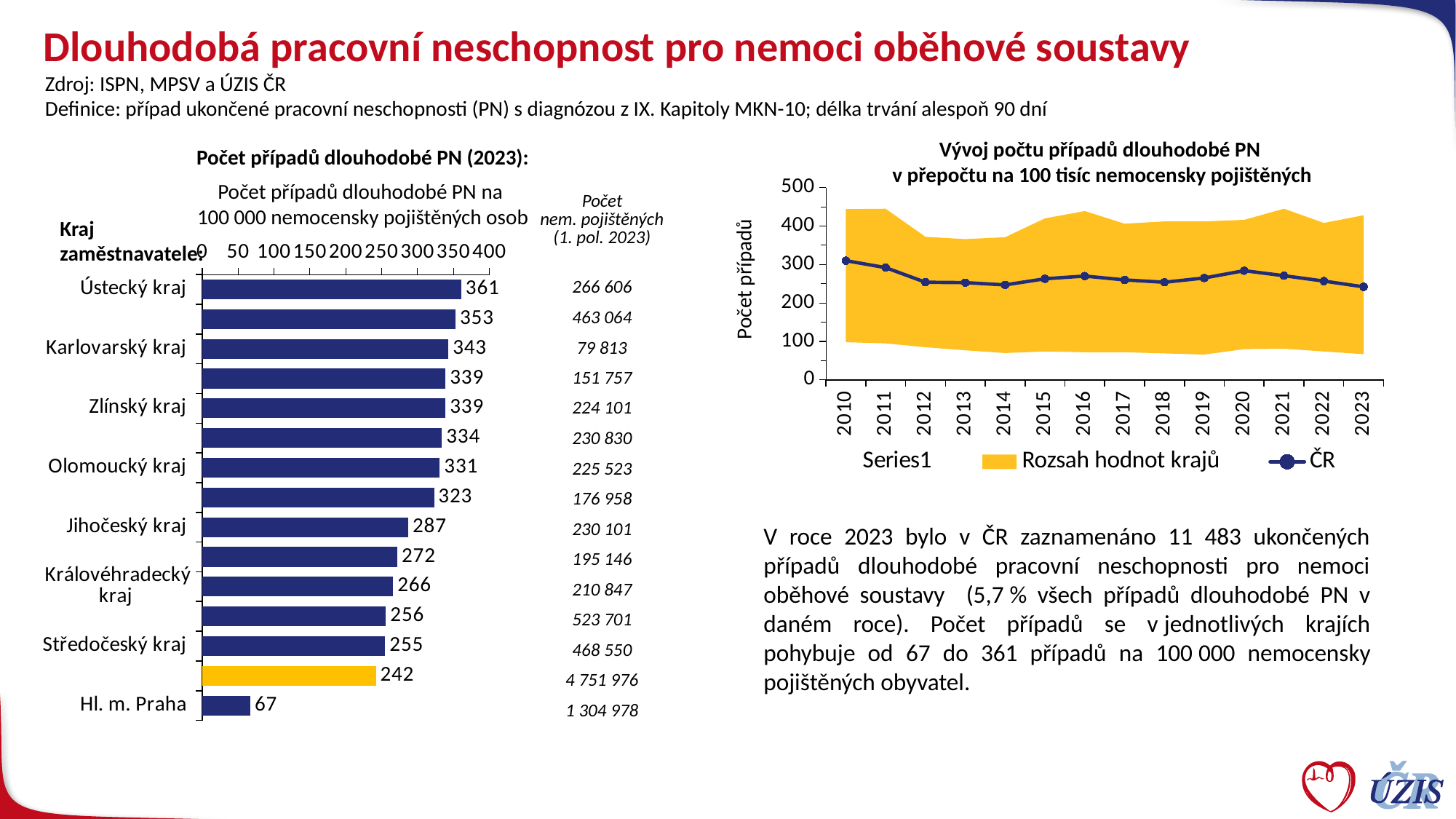

# Dlouhodobá pracovní neschopnost pro nemoci oběhové soustavy
Zdroj: ISPN, MPSV a ÚZIS ČR
Definice: případ ukončené pracovní neschopnosti (PN) s diagnózou z IX. Kapitoly MKN-10; délka trvání alespoň 90 dní
Vývoj počtu případů dlouhodobé PN
v přepočtu na 100 tisíc nemocensky pojištěných
Počet případů dlouhodobé PN (2023):

### Chart

| Category |  | Rozsah hodnot krajů | ČR |
|---|---|---|---|
| 2010 | 98.0 | 346.0 | 310.0 |
| 2011 | 95.0 | 350.0 | 292.0 |
| 2012 | 85.0 | 287.0 | 254.0 |
| 2013 | 77.0 | 289.0 | 253.0 |
| 2014 | 70.0 | 301.0 | 247.0 |
| 2015 | 74.0 | 346.0 | 263.0 |
| 2016 | 72.0 | 367.0 | 270.0 |
| 2017 | 72.0 | 334.0 | 260.0 |
| 2018 | 69.0 | 343.0 | 254.0 |
| 2019 | 66.0 | 346.0 | 265.0 |
| 2020 | 80.0 | 336.0 | 284.0 |
| 2021 | 81.0 | 364.0 | 271.0 |
| 2022 | 74.0 | 334.0 | 257.0 |
| 2023 | 67.0 | 361.0 | 242.0 |
Počet případů dlouhodobé PN na
100 000 nemocensky pojištěných osob
| Počet nem. pojištěných (1. pol. 2023) |
| --- |
| 266 606 |
| 463 064 |
| 79 813 |
| 151 757 |
| 224 101 |
| 230 830 |
| 225 523 |
| 176 958 |
| 230 101 |
| 195 146 |
| 210 847 |
| 523 701 |
| 468 550 |
| 4 751 976 |
| 1 304 978 |
Počet případů

### Chart

| Category | Řada 1 | Řada 2 |
|---|---|---|
| Ústecký kraj  | 361.0 | None |
| Moravskoslezský kraj  | 353.0 | None |
| Karlovarský kraj  | 343.0 | None |
| Liberecký kraj  | 339.0 | None |
| Zlínský kraj  | 339.0 | None |
| Plzeňský kraj  | 334.0 | None |
| Olomoucký kraj  | 331.0 | None |
| Kraj Vysočina  | 323.0 | None |
| Jihočeský kraj  | 287.0 | None |
| Pardubický kraj  | 272.0 | None |
| Královéhradecký kraj  | 266.0 | None |
| Jihomoravský kraj  | 256.0 | None |
| Středočeský kraj  | 255.0 | None |
| Česko | 242.0 | 242.0 |
| Hl. m. Praha  | 67.0 | None |
Kraj
zaměstnavatele:
V roce 2023 bylo v ČR zaznamenáno 11 483 ukončených případů dlouhodobé pracovní neschopnosti pro nemoci oběhové soustavy  (5,7 % všech případů dlouhodobé PN v daném roce). Počet případů se v jednotlivých krajích pohybuje od 67 do 361 případů na 100 000 nemocensky pojištěných obyvatel.